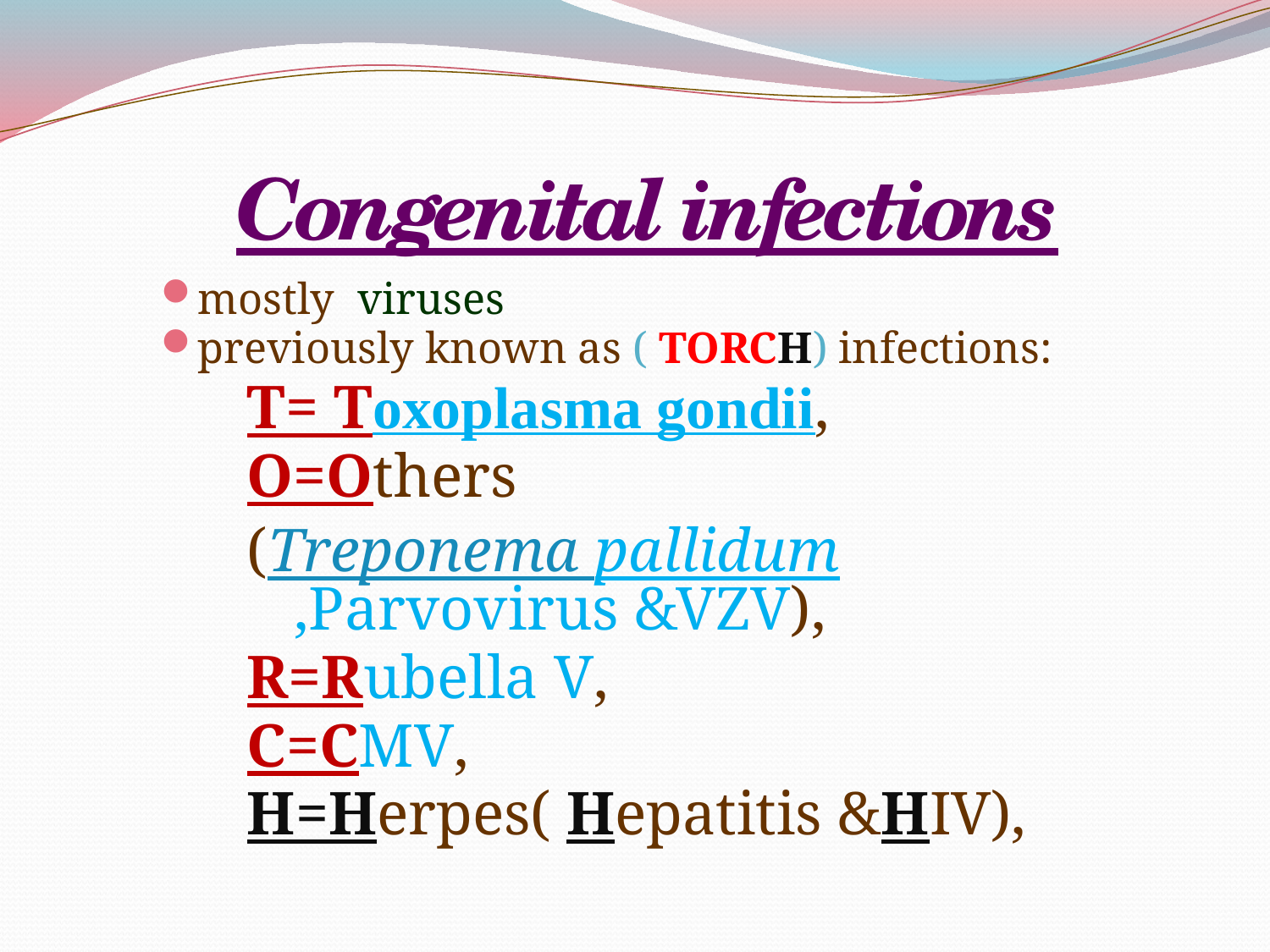

# Congenital infections

mostly  viruses
previously known as ( TORCH) infections:
T= Toxoplasma gondii,
O=Others
(Treponema pallidum ,Parvovirus &VZV),
R=Rubella V,
C=CMV,
H=Herpes( Hepatitis &HIV),